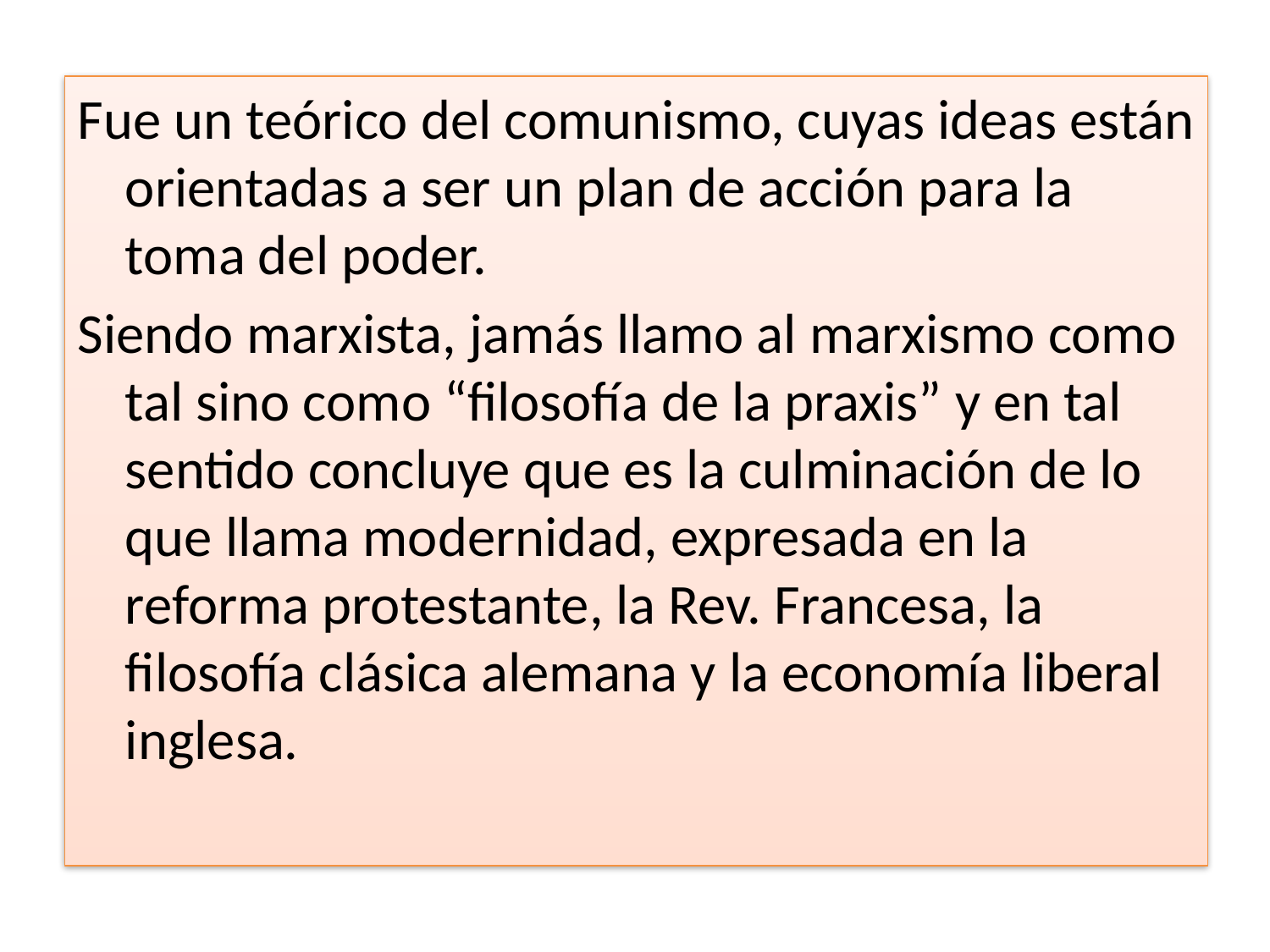

Fue un teórico del comunismo, cuyas ideas están orientadas a ser un plan de acción para la toma del poder.
Siendo marxista, jamás llamo al marxismo como tal sino como “filosofía de la praxis” y en tal sentido concluye que es la culminación de lo que llama modernidad, expresada en la reforma protestante, la Rev. Francesa, la filosofía clásica alemana y la economía liberal inglesa.